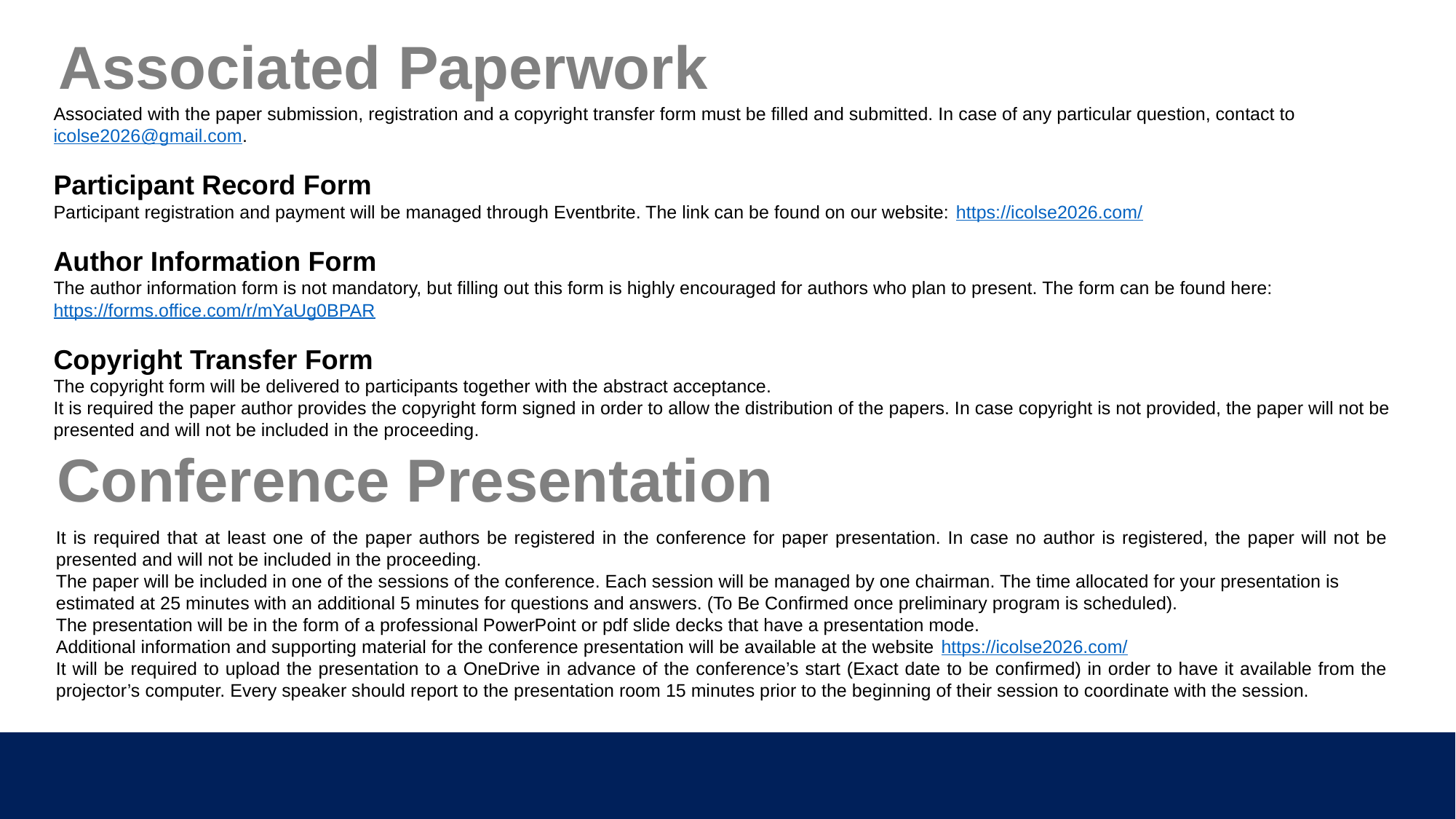

Associated Paperwork

Associated with the paper submission, registration and a copyright transfer form must be filled and submitted. In case of any particular question, contact to icolse2026@gmail.com.

Participant Record Form
Participant registration and payment will be managed through Eventbrite. The link can be found on our website: https://icolse2026.com/

Author Information Form
The author information form is not mandatory, but filling out this form is highly encouraged for authors who plan to present. The form can be found here: https://forms.office.com/r/mYaUg0BPAR

Copyright Transfer Form
The copyright form will be delivered to participants together with the abstract acceptance.
It is required the paper author provides the copyright form signed in order to allow the distribution of the papers. In case copyright is not provided, the paper will not be presented and will not be included in the proceeding.

Conference Presentation
It is required that at least one of the paper authors be registered in the conference for paper presentation. In case no author is registered, the paper will not be presented and will not be included in the proceeding.
The paper will be included in one of the sessions of the conference. Each session will be managed by one chairman. The time allocated for your presentation is estimated at 25 minutes with an additional 5 minutes for questions and answers. (To Be Confirmed once preliminary program is scheduled).
The presentation will be in the form of a professional PowerPoint or pdf slide decks that have a presentation mode.
Additional information and supporting material for the conference presentation will be available at the website https://icolse2026.com/
It will be required to upload the presentation to a OneDrive in advance of the conference’s start (Exact date to be confirmed) in order to have it available from the projector’s computer. Every speaker should report to the presentation room 15 minutes prior to the beginning of their session to coordinate with the session.